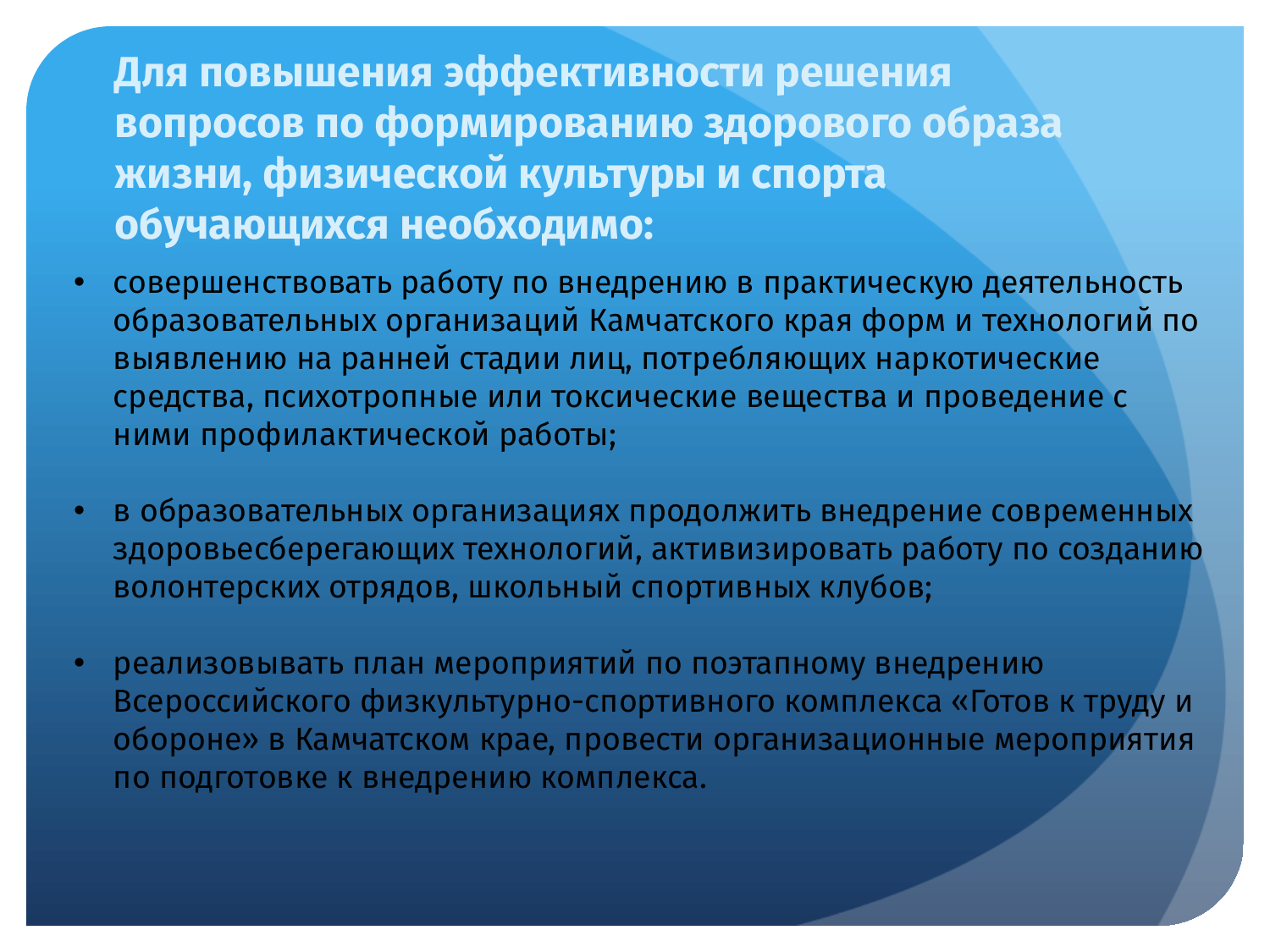

Для повышения эффективности решения вопросов по формированию здорового образа жизни, физической культуры и спорта обучающихся необходимо:
совершенствовать работу по внедрению в практическую деятельность образовательных организаций Камчатского края форм и технологий по выявлению на ранней стадии лиц, потребляющих наркотические средства, психотропные или токсические вещества и проведение с ними профилактической работы;

в образовательных организациях продолжить внедрение современных здоровьесберегающих технологий, активизировать работу по созданию волонтерских отрядов, школьный спортивных клубов;

реализовывать план мероприятий по поэтапному внедрению Всероссийского физкультурно-спортивного комплекса «Готов к труду и обороне» в Камчатском крае, провести организационные мероприятия по подготовке к внедрению комплекса.